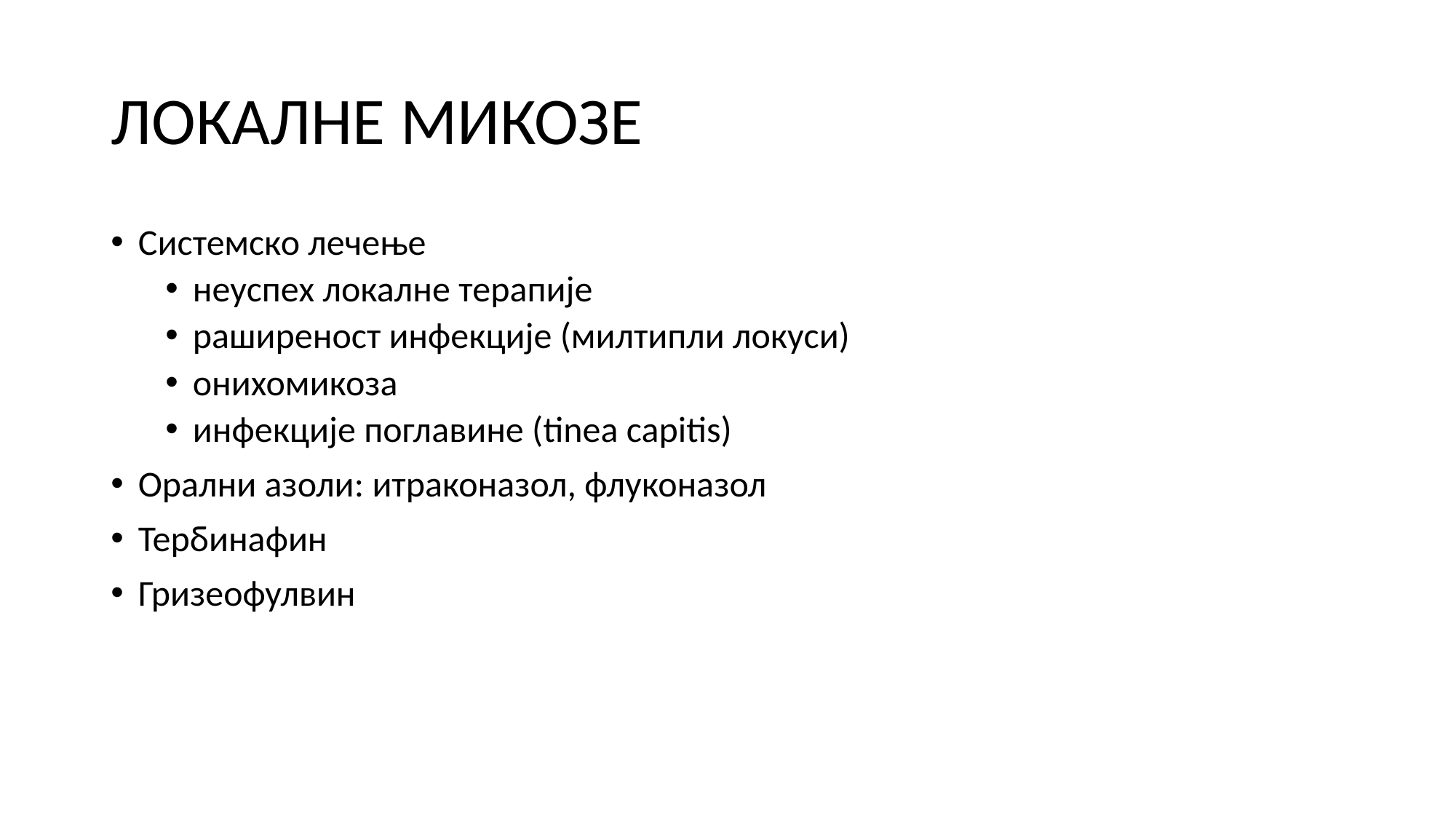

# ЛОКАЛНЕ МИКОЗЕ
Системско лечење
неуспех локалне терапије
раширеност инфекције (милтипли локуси)
онихомикоза
инфекције поглавине (tinea capitis)
Oрални азоли: итраконазол, флуконазол
Тербинафин
Гризеофулвин